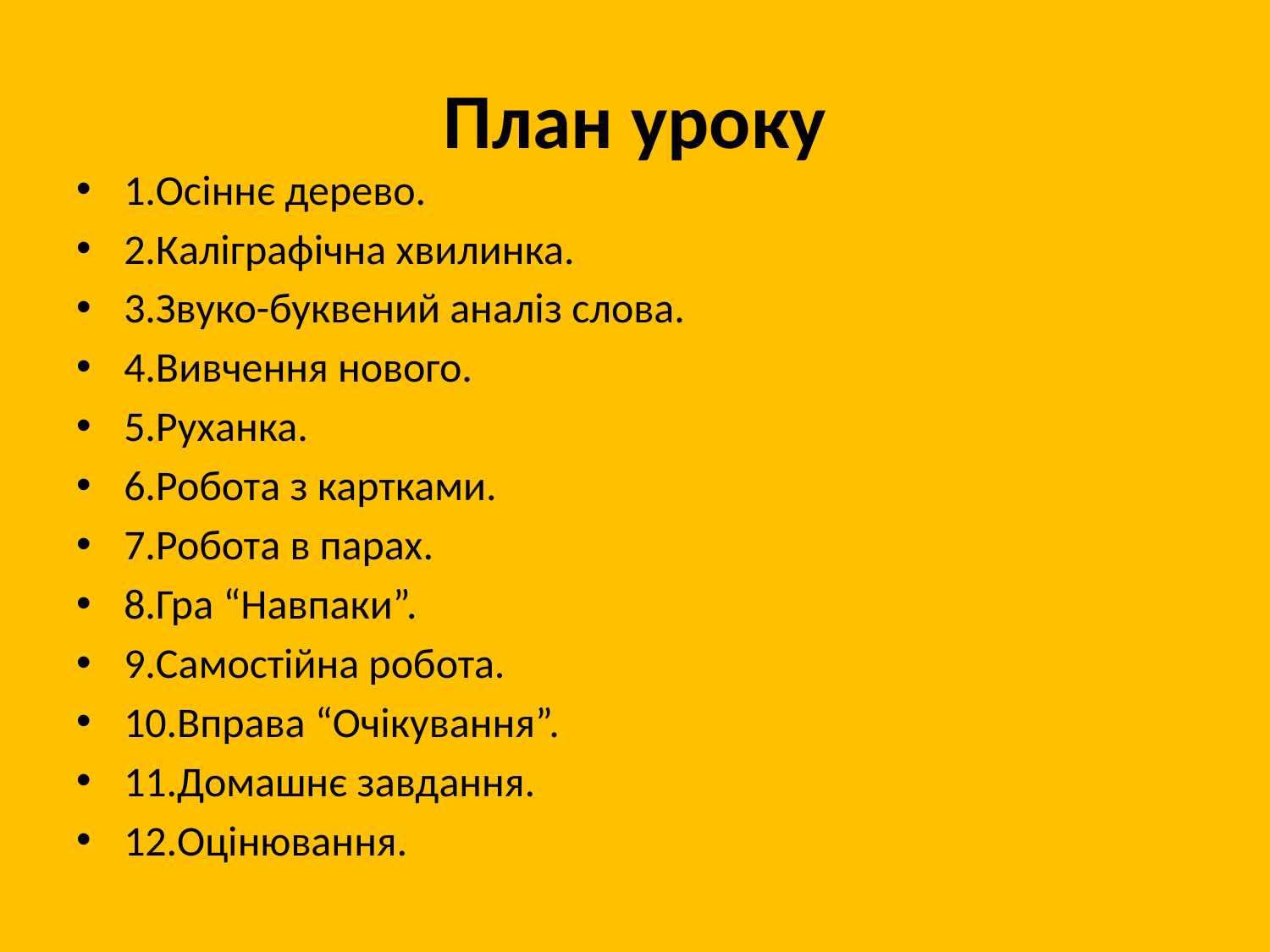

# План уроку
1.Осіннє дерево.
2.Каліграфічна хвилинка.
3.Звуко-буквений аналіз слова.
4.Вивчення нового.
5.Руханка.
6.Робота з картками.
7.Робота в парах.
8.Гра “Навпаки”.
9.Самостійна робота.
10.Вправа “Очікування”.
11.Домашнє завдання.
12.Оцінювання.